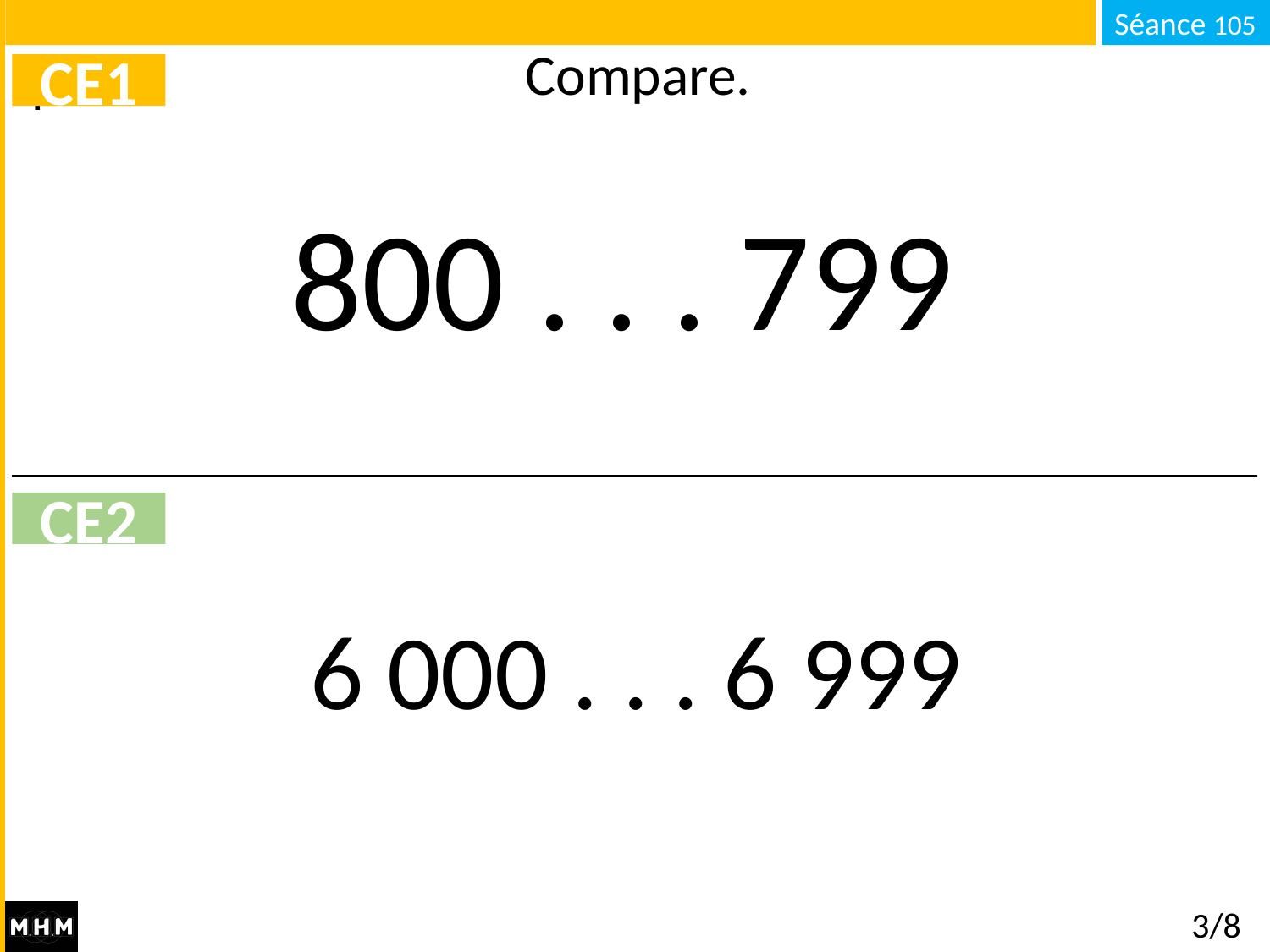

# Compare.
CE1
800 . . . 799
CE2
6 000 . . . 6 999
3/8